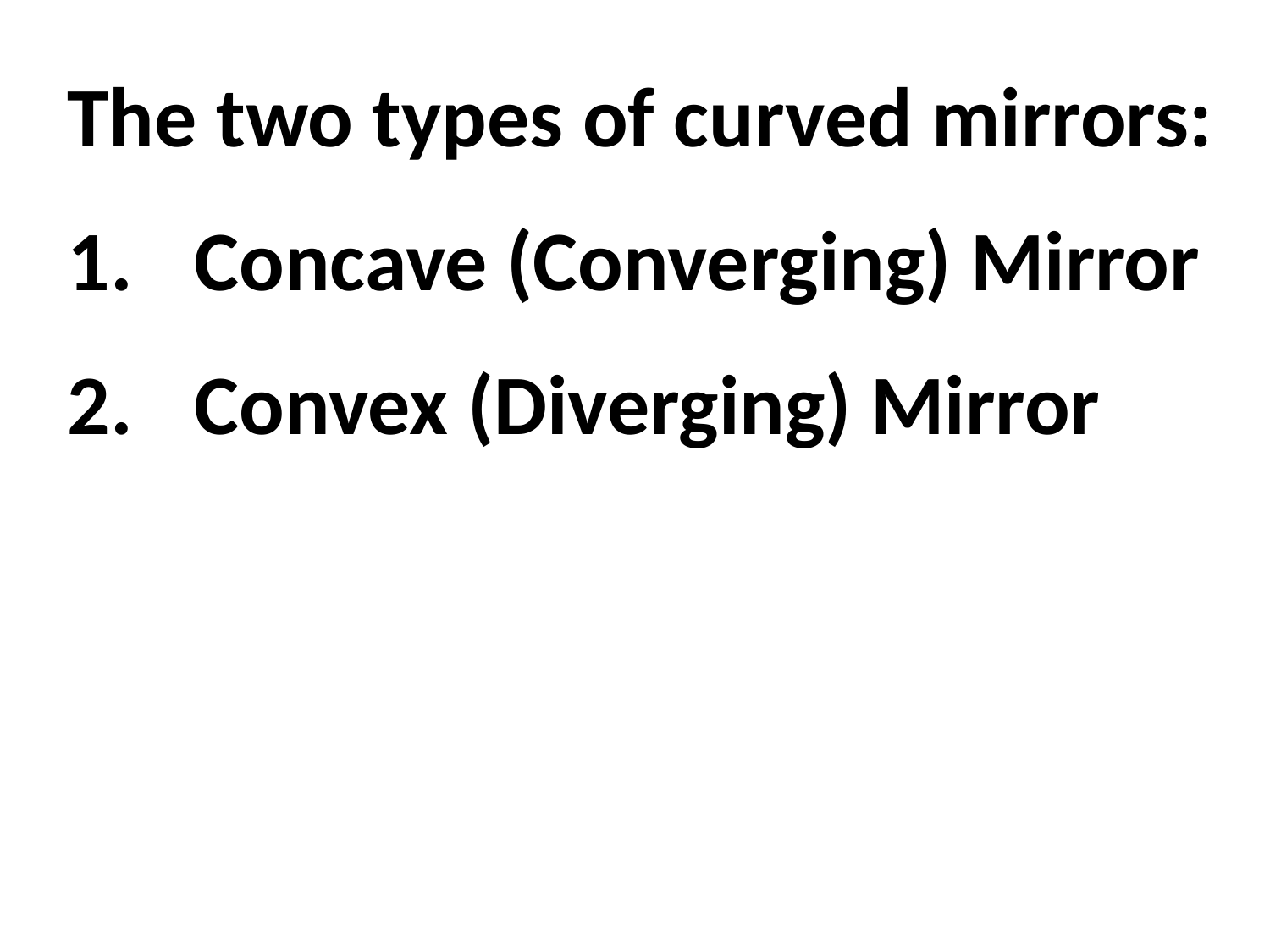

The two types of curved mirrors:
Concave (Converging) Mirror
Convex (Diverging) Mirror